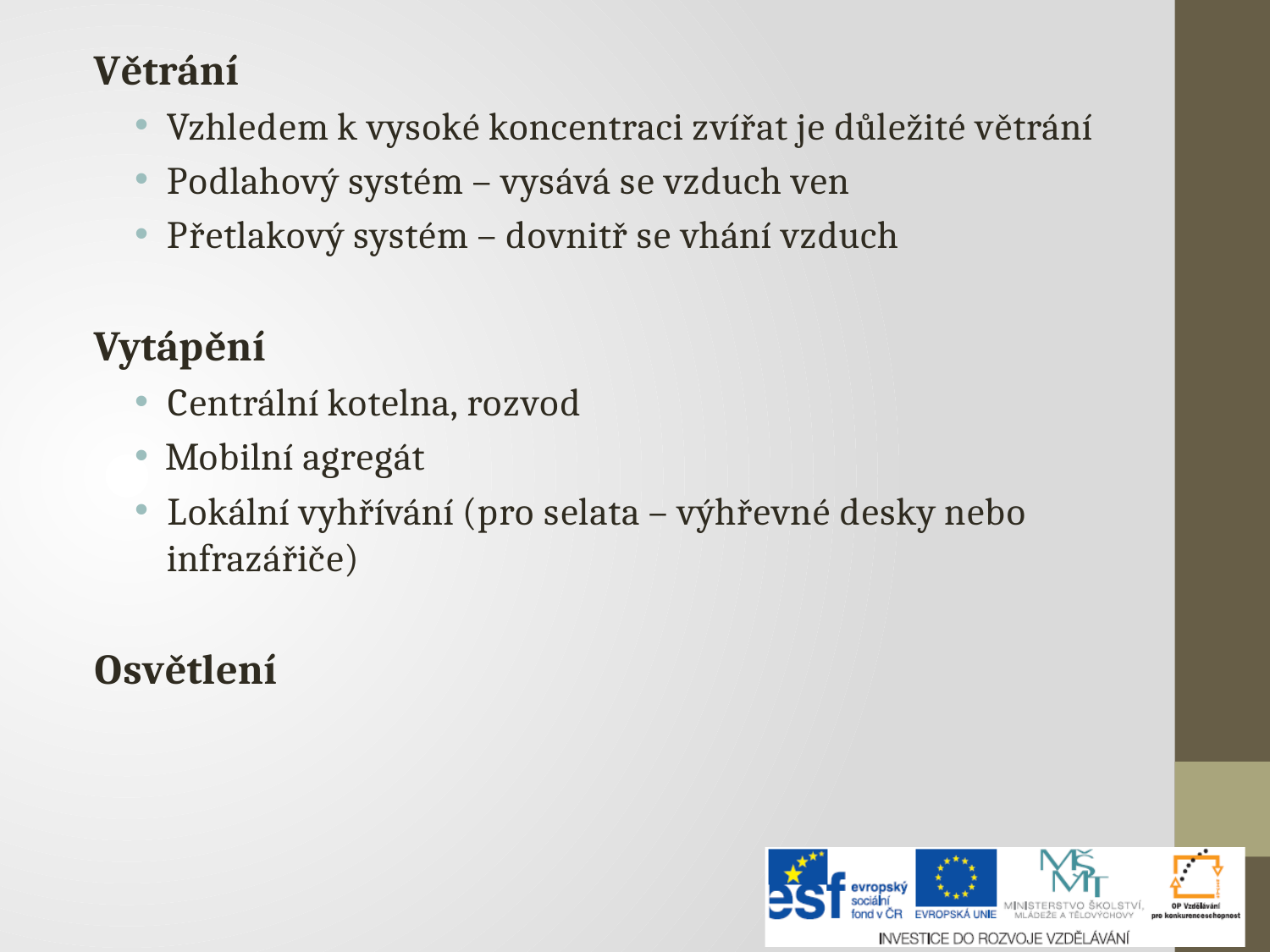

Větrání
Vzhledem k vysoké koncentraci zvířat je důležité větrání
Podlahový systém – vysává se vzduch ven
Přetlakový systém – dovnitř se vhání vzduch

Vytápění
Centrální kotelna, rozvod
Mobilní agregát
Lokální vyhřívání (pro selata – výhřevné desky nebo infrazářiče)

Osvětlení